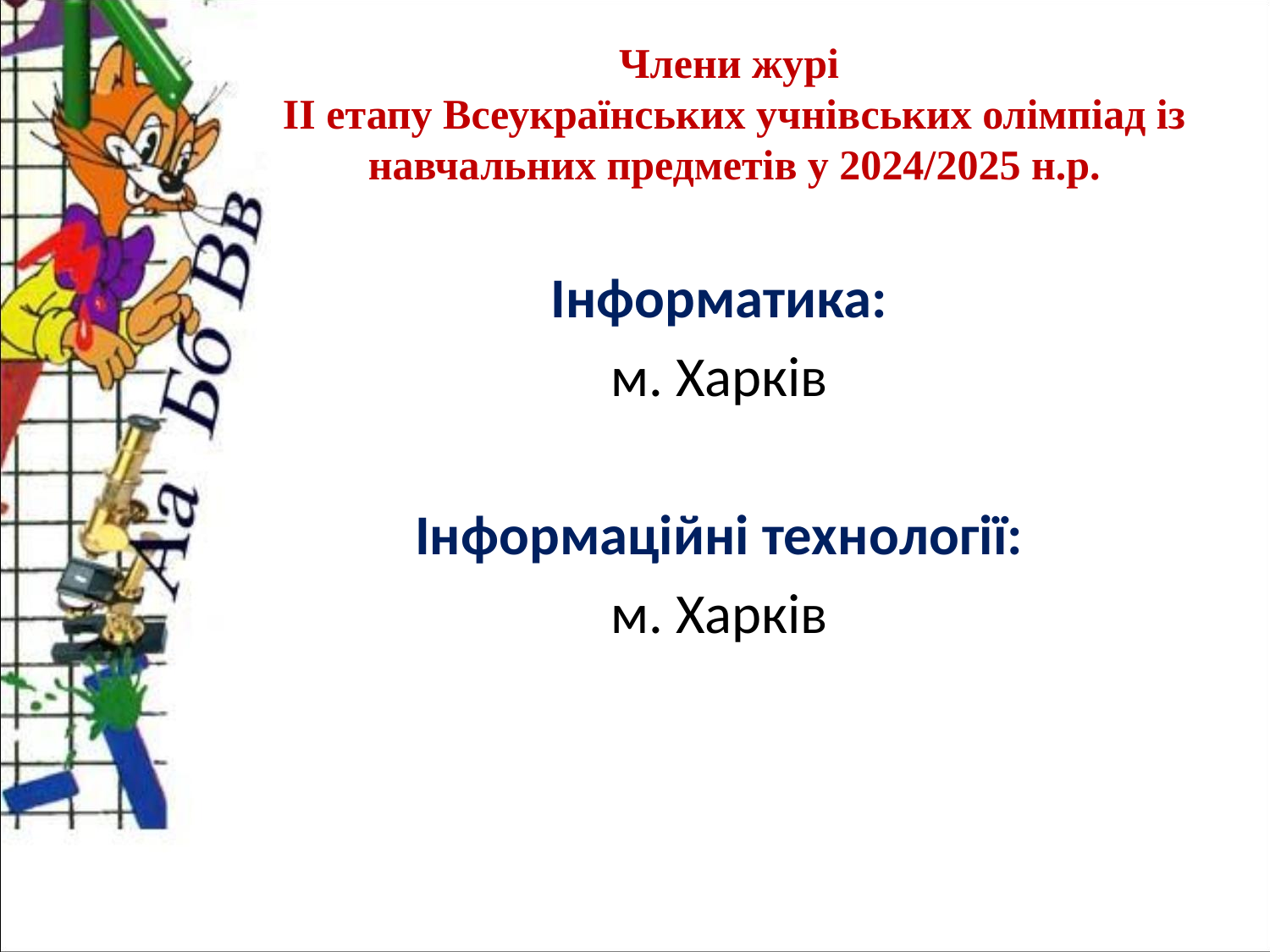

Члени журі
ІІ етапу Всеукраїнських учнівських олімпіад із навчальних предметів у 2024/2025 н.р.

Інформатика:
м. Харків

Інформаційні технології:
м. Харків